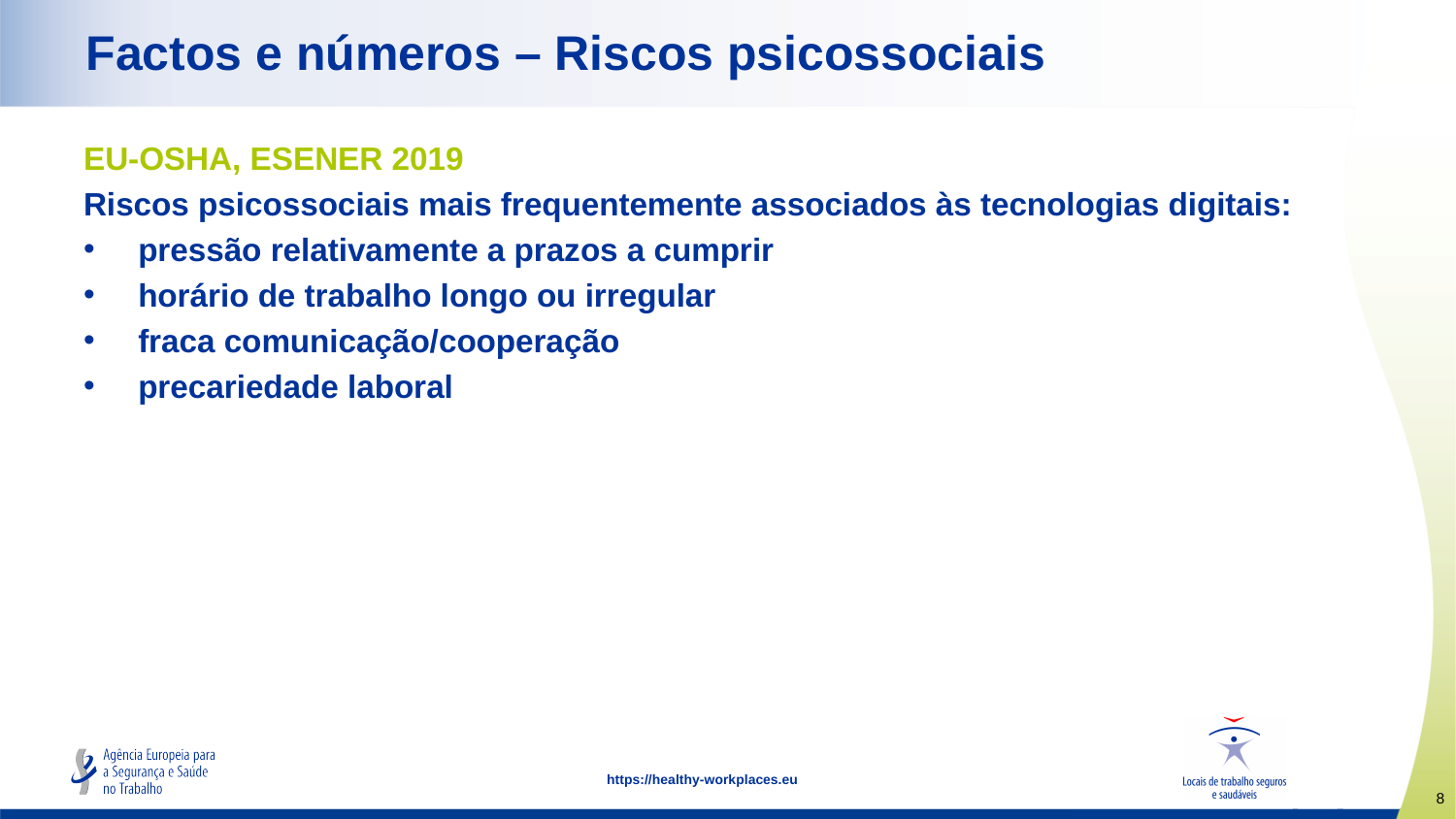

# Factos e números – Riscos psicossociais
EU-OSHA, ESENER 2019
Riscos psicossociais mais frequentemente associados às tecnologias digitais:
pressão relativamente a prazos a cumprir
horário de trabalho longo ou irregular
fraca comunicação/cooperação
precariedade laboral